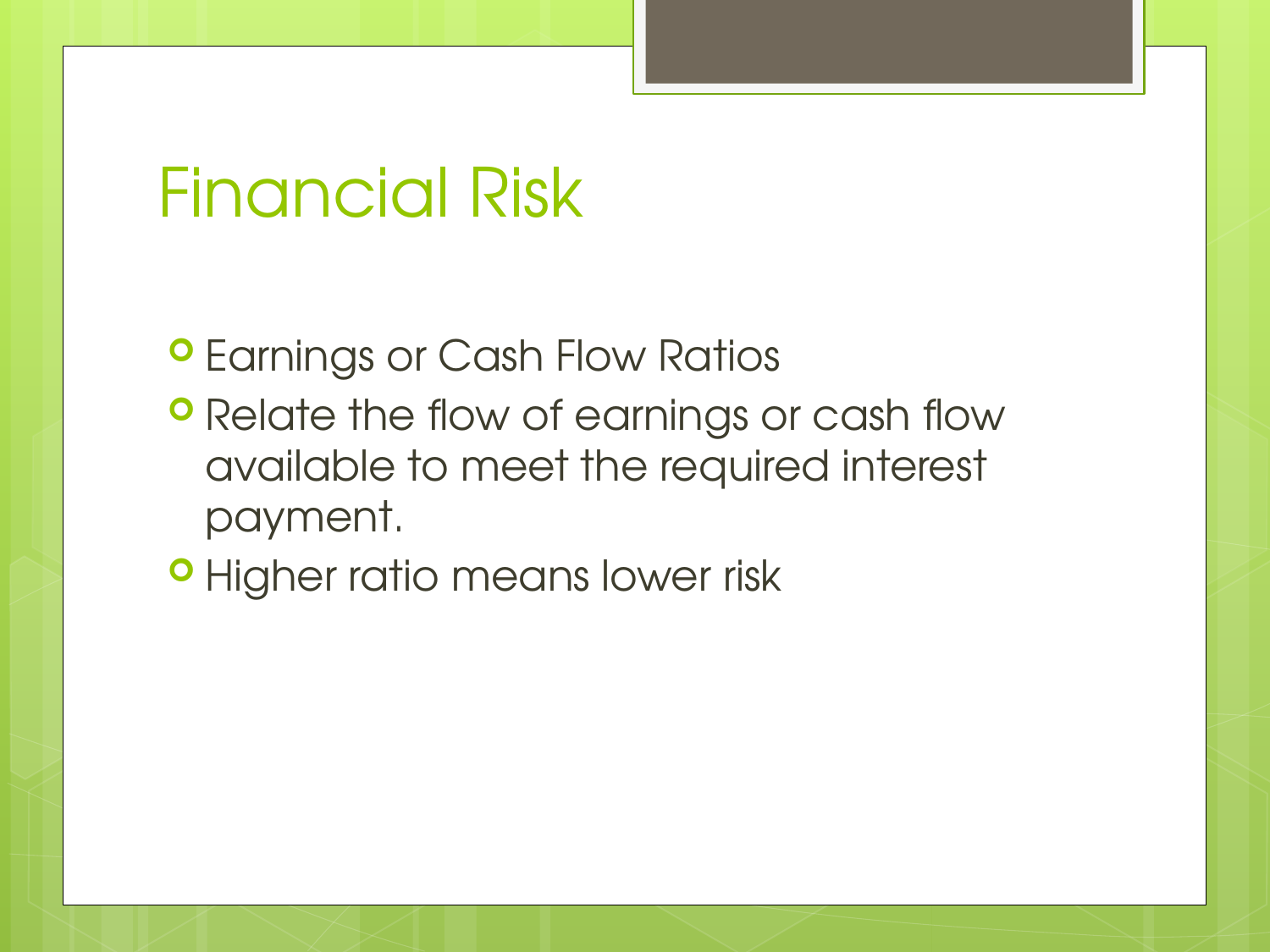

# Financial Risk
Earnings or Cash Flow Ratios
Relate the flow of earnings or cash flow available to meet the required interest payment.
Higher ratio means lower risk